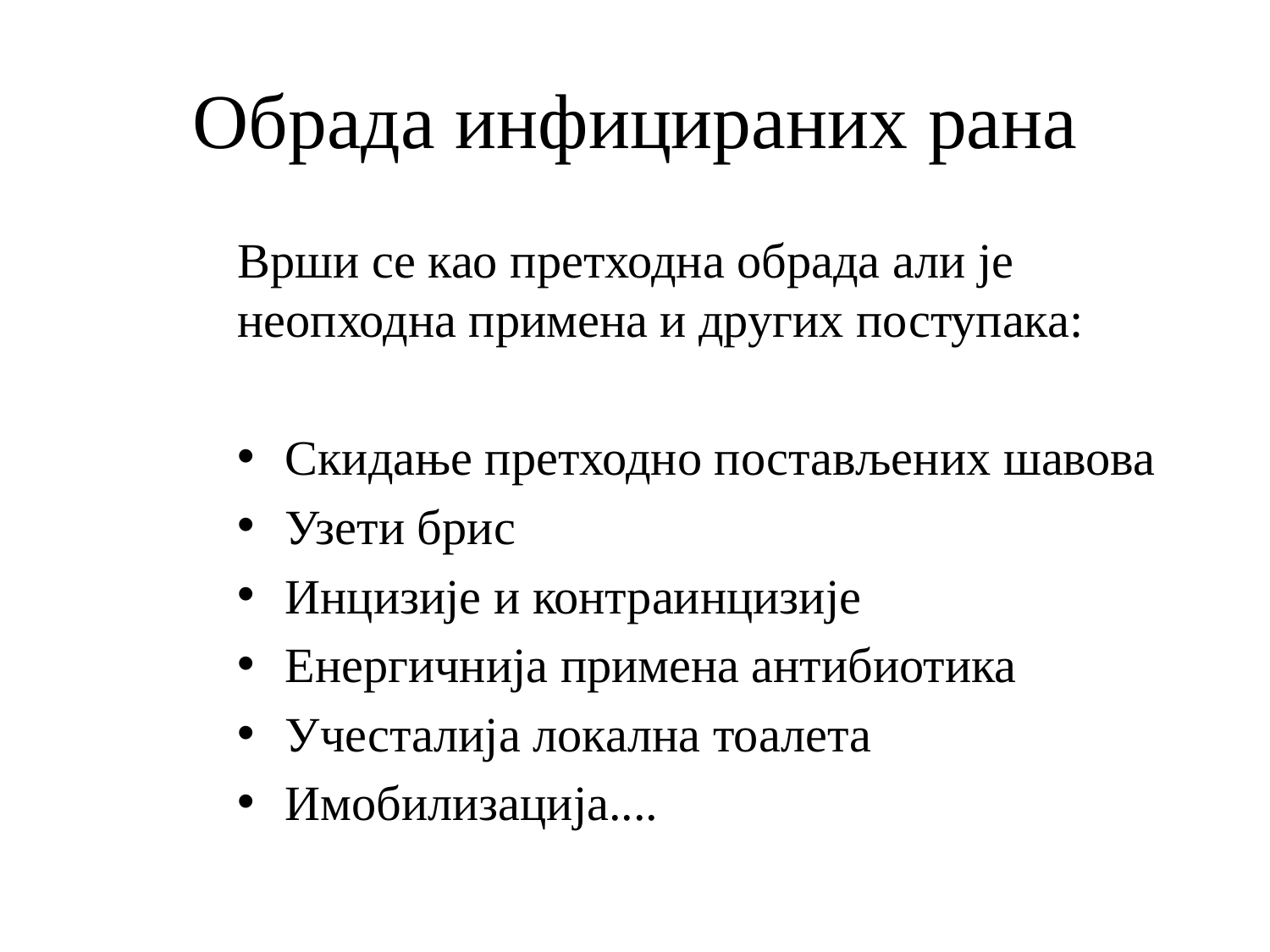

# Обрада инфицираних рана
Врши се као претходна обрада али је неопходна примена и других поступака:

Скидање претходно постављених шавова
Узети брис
Инцизије и контраинцизије
Енергичнија примена антибиотика
Учесталија локална тоалета
Имобилизација....